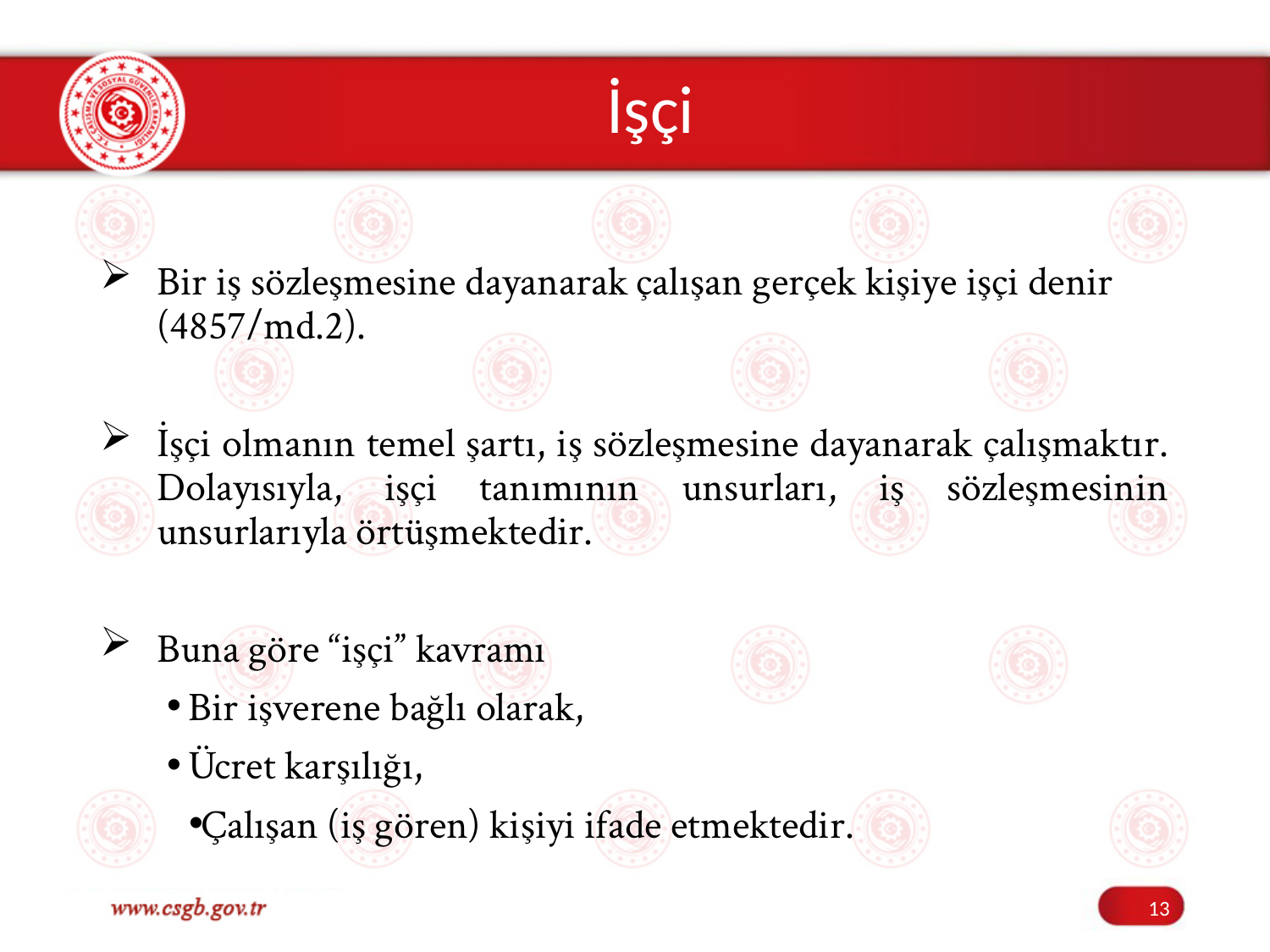

# İşçi
Bir iş sözleşmesine dayanarak çalışan gerçek kişiye işçi denir (4857/md.2).

İşçi olmanın temel şartı, iş sözleşmesine dayanarak çalışmaktır. Dolayısıyla, işçi tanımının unsurları, iş sözleşmesinin unsurlarıyla örtüşmektedir.

Buna göre “işçi” kavramı
 Bir işverene bağlı olarak,
 Ücret karşılığı,
Çalışan (iş gören) kişiyi ifade etmektedir.
13